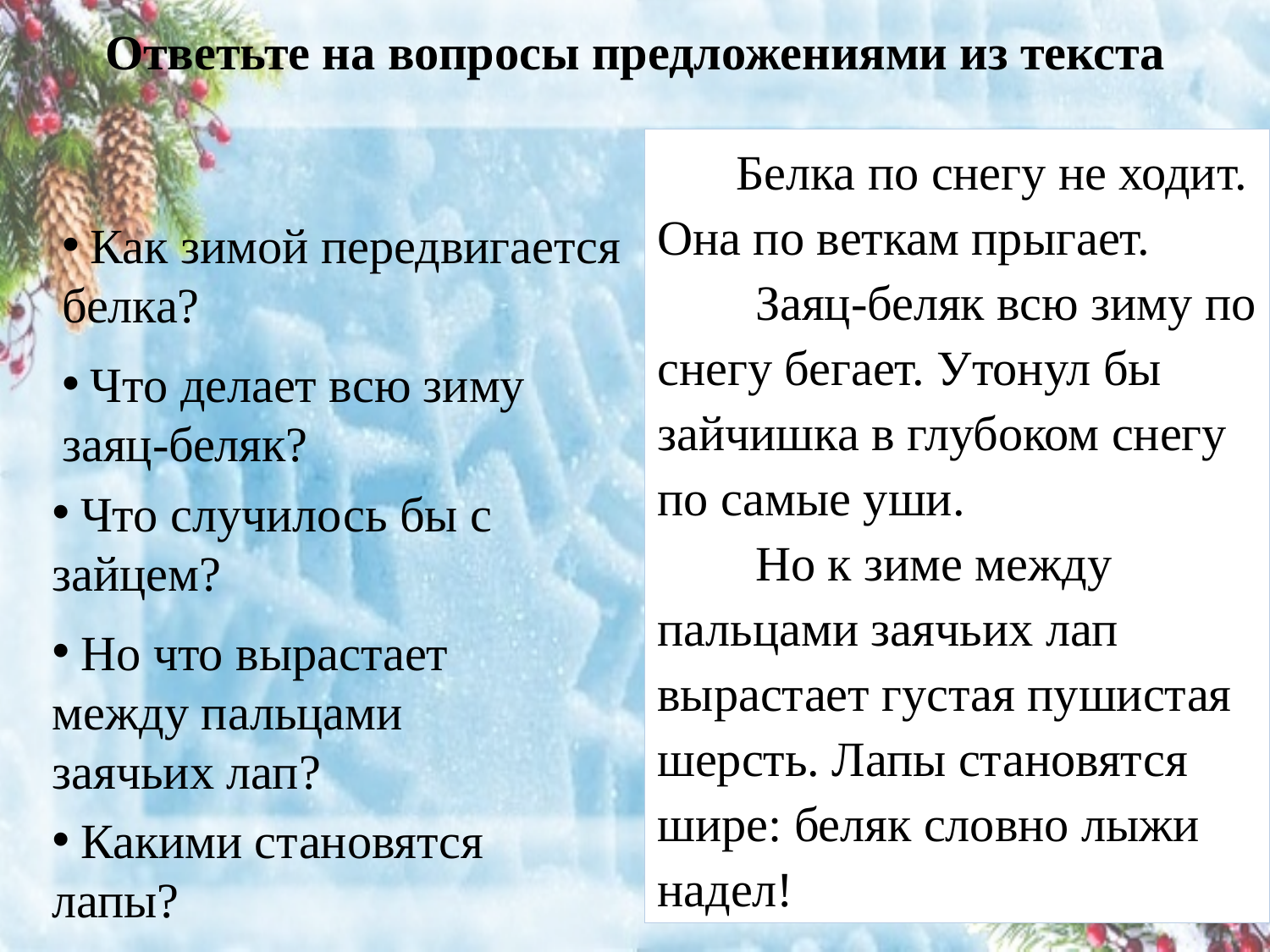

# Ответьте на вопросы предложениями из текста
       Белка по снегу не ходит. Она по веткам прыгает.
        Заяц-беляк всю зиму по снегу бегает. Утонул бы зайчишка в глубоком снегу по самые уши.
        Но к зиме между пальцами заячьих лап вырастает густая пушистая шерсть. Лапы становятся шире: беляк словно лыжи надел!
 Как зимой передвигается белка?
 Что делает всю зиму заяц-беляк?
 Что случилось бы с зайцем?
 Но что вырастает между пальцами заячьих лап?
 Какими становятся лапы?